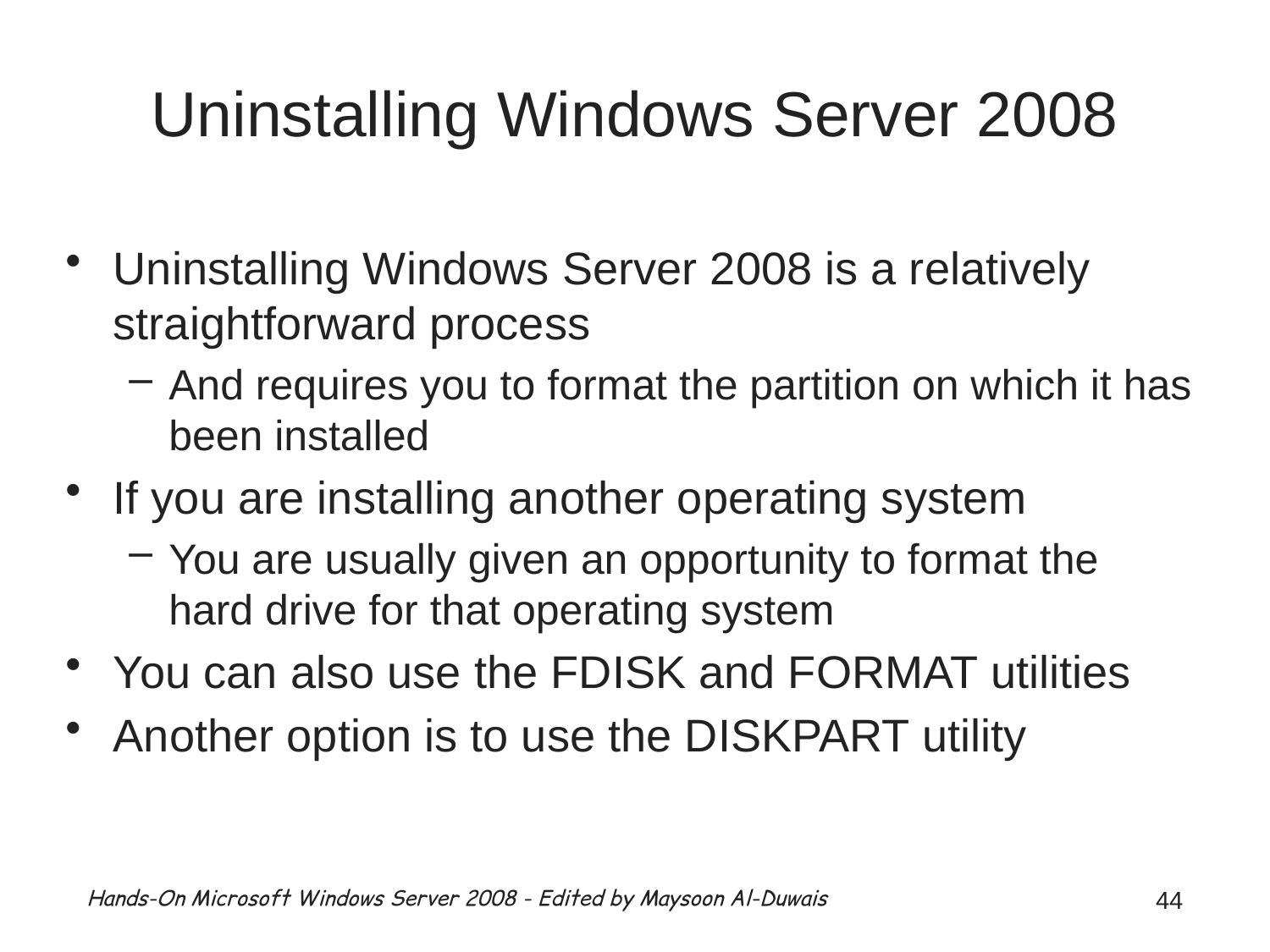

# Uninstalling Windows Server 2008
Uninstalling Windows Server 2008 is a relatively straightforward process
And requires you to format the partition on which it has been installed
If you are installing another operating system
You are usually given an opportunity to format the hard drive for that operating system
You can also use the FDISK and FORMAT utilities
Another option is to use the DISKPART utility
Hands-On Microsoft Windows Server 2008 - Edited by Maysoon Al-Duwais
44